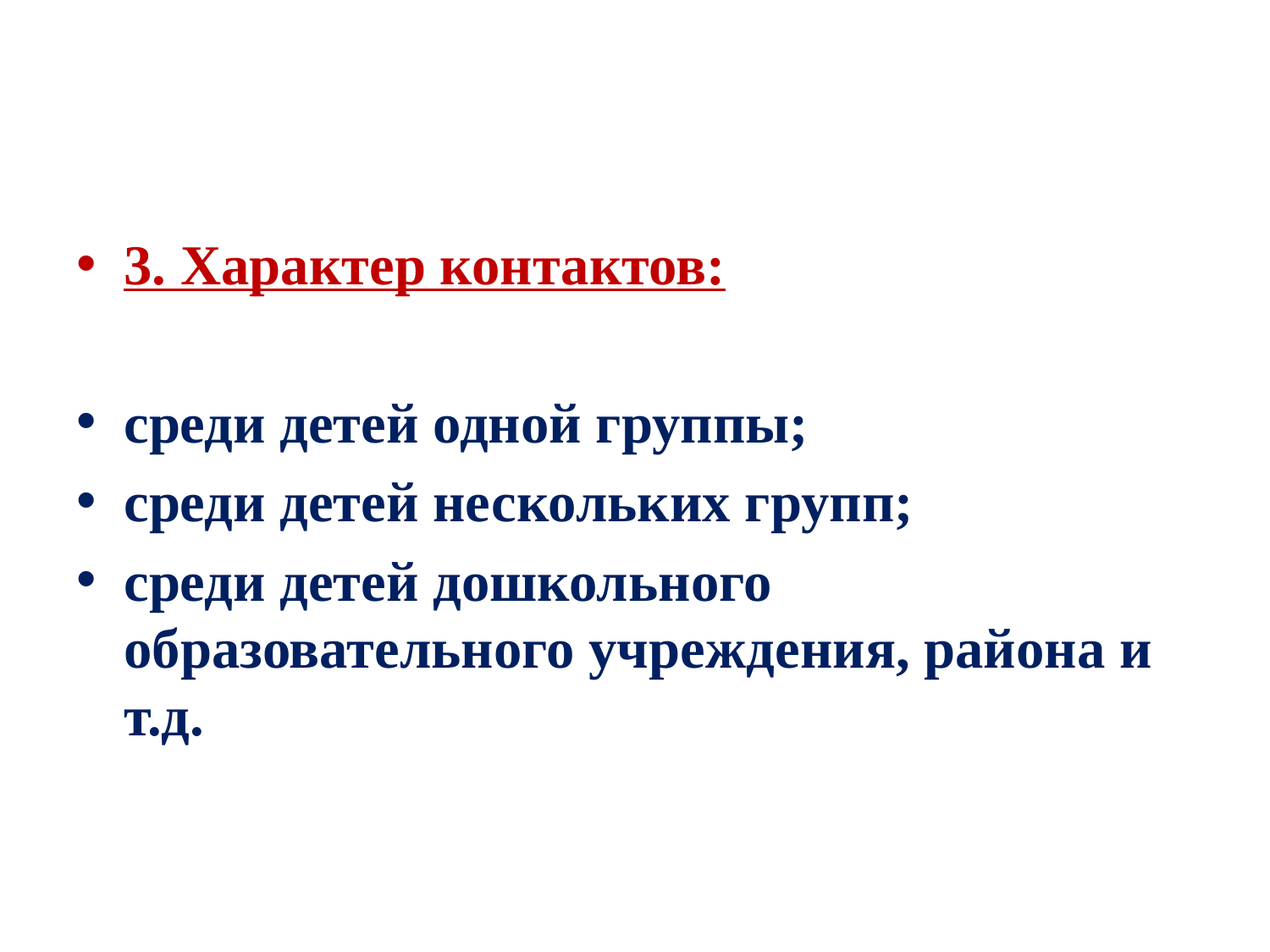

3. Характер контактов:

среди детей одной группы;
среди детей нескольких групп;
среди детей дошкольного образовательного учреждения, района и т.д.